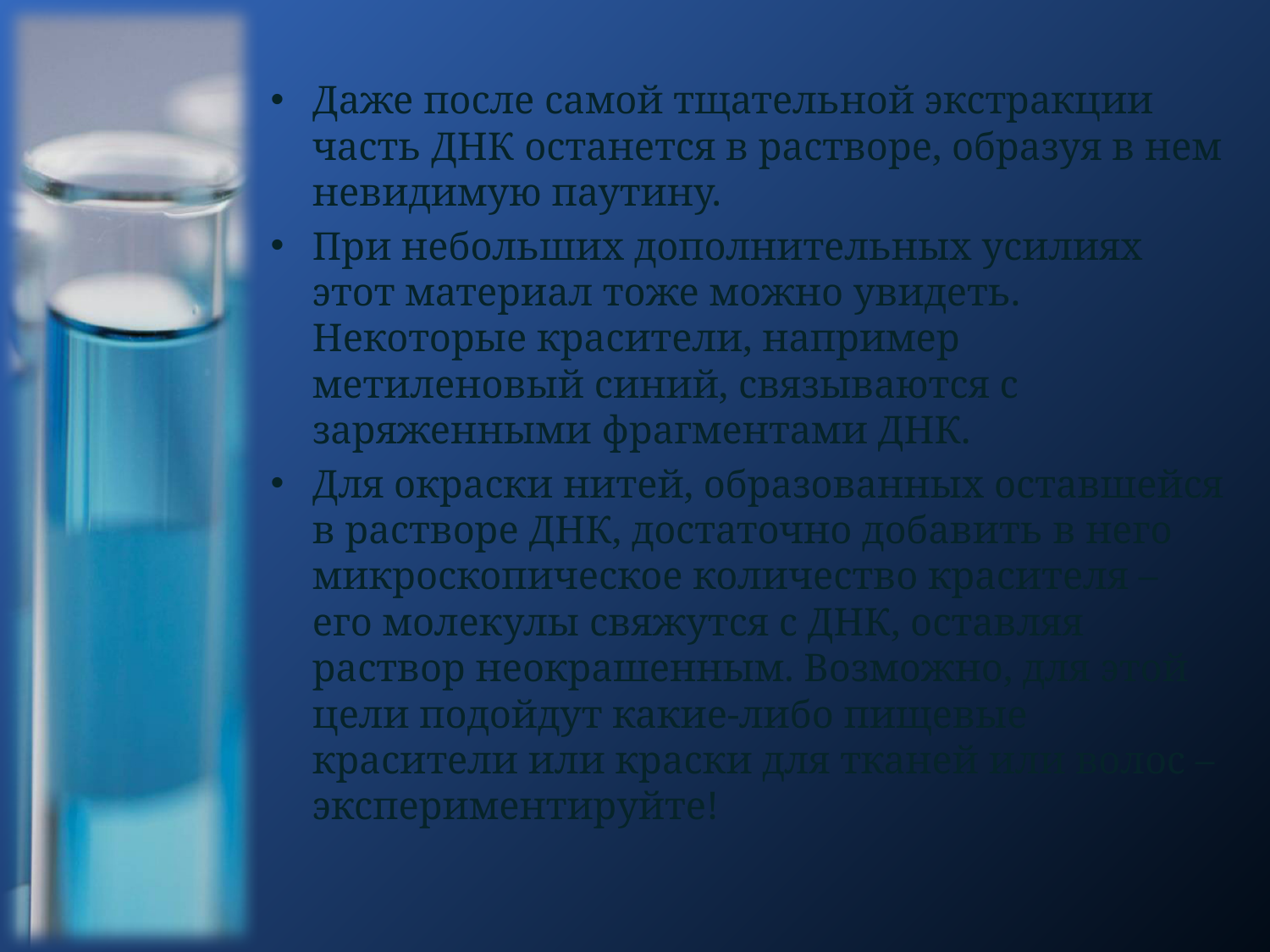

Даже после самой тщательной экстракции часть ДНК останется в растворе, образуя в нем невидимую паутину.
При небольших дополнительных усилиях этот материал тоже можно увидеть. Некоторые красители, например метиленовый синий, связываются с заряженными фрагментами ДНК.
Для окраски нитей, образованных оставшейся в растворе ДНК, достаточно добавить в него микроскопическое количество красителя – его молекулы свяжутся с ДНК, оставляя раствор неокрашенным. Возможно, для этой цели подойдут какие-либо пищевые красители или краски для тканей или волос – экспериментируйте!